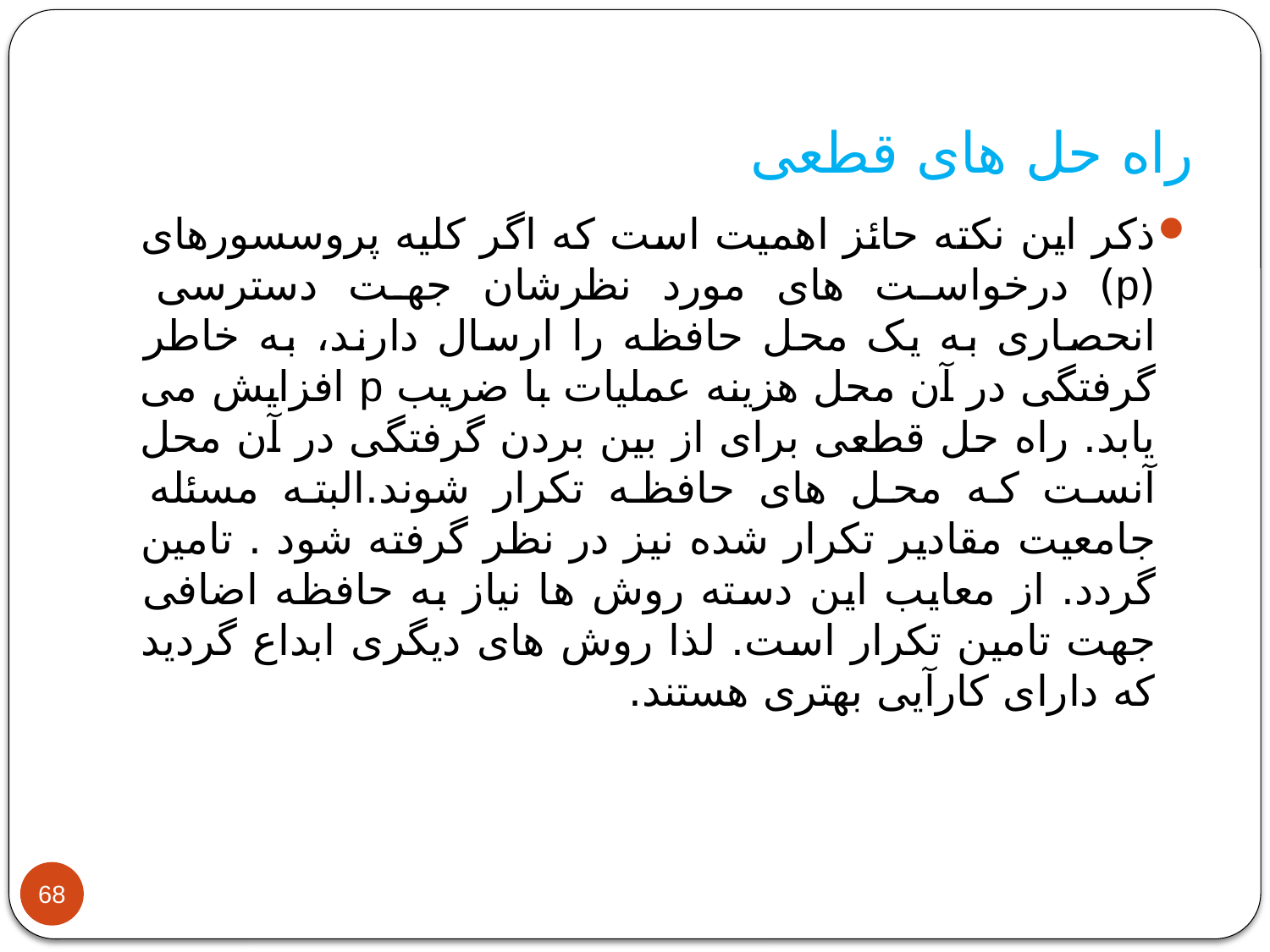

# راه حل های قطعی
ذکر این نکته حائز اهمیت است که اگر کلیه پروسسورهای (p) درخواست های مورد نظرشان جهت دسترسی انحصاری به یک محل حافظه را ارسال دارند، به خاطر گرفتگی در آن محل هزینه عملیات با ضریب p افزایش می یابد. راه حل قطعی برای از بین بردن گرفتگی در آن محل آنست که محل های حافظه تکرار شوند.البته مسئله جامعیت مقادیر تکرار شده نیز در نظر گرفته شود . تامین گردد. از معایب این دسته روش ها نیاز به حافظه اضافی جهت تامین تکرار است. لذا روش های دیگری ابداع گردید که دارای کارآیی بهتری هستند.
68